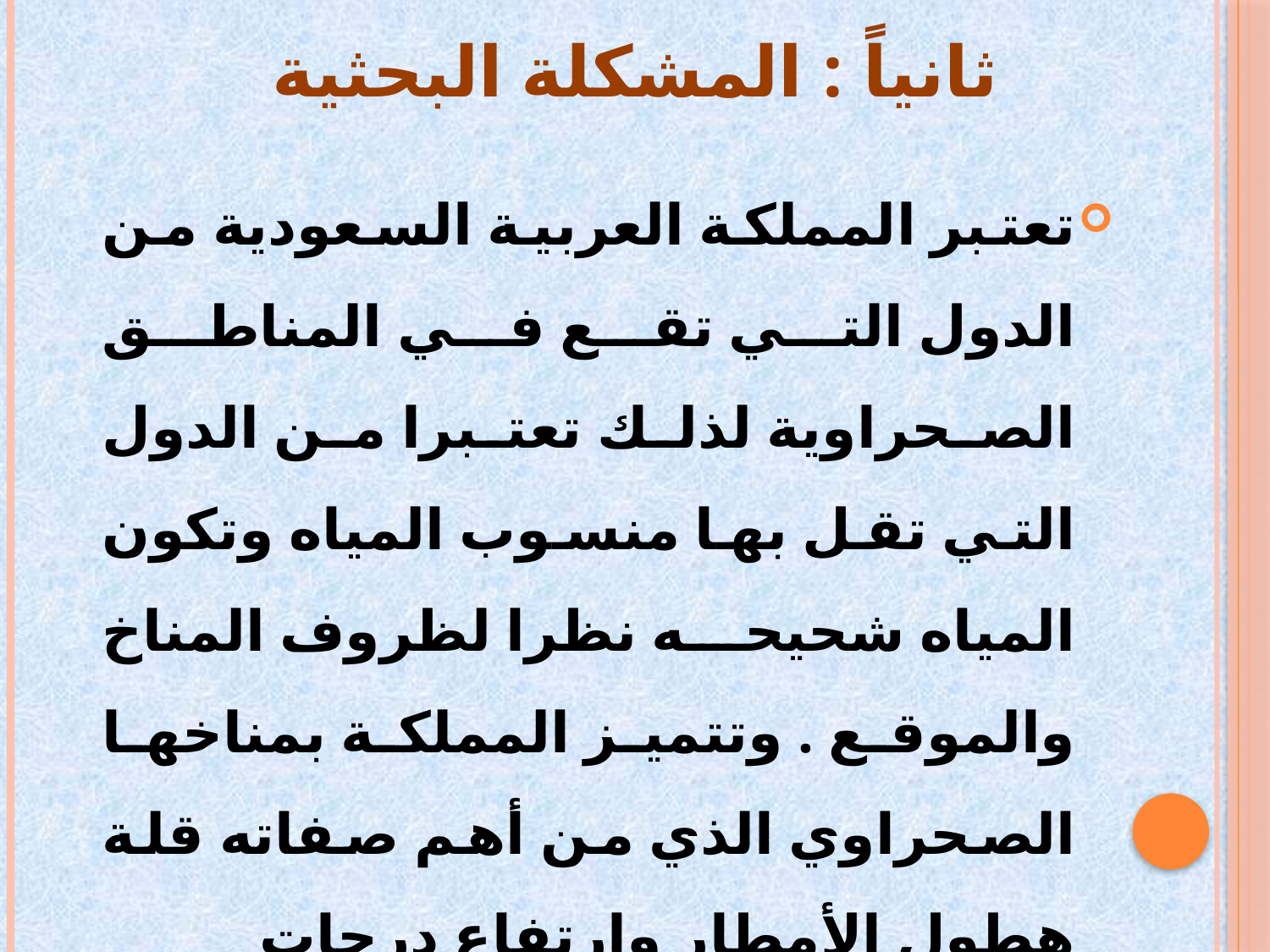

# ثانياً : المشكلة البحثية
تعتبر المملكة العربية السعودية من الدول التي تقع في المناطق الصحراوية لذلك تعتبرا من الدول التي تقل بها منسوب المياه وتكون المياه شحيحه نظرا لظروف المناخ والموقع . وتتميز المملكة بمناخها الصحراوي الذي من أهم صفاته قلة هطول الأمطار وارتفاع درجات الحرارة وهذا كله يودي الى ندره المياه بالمملكة .